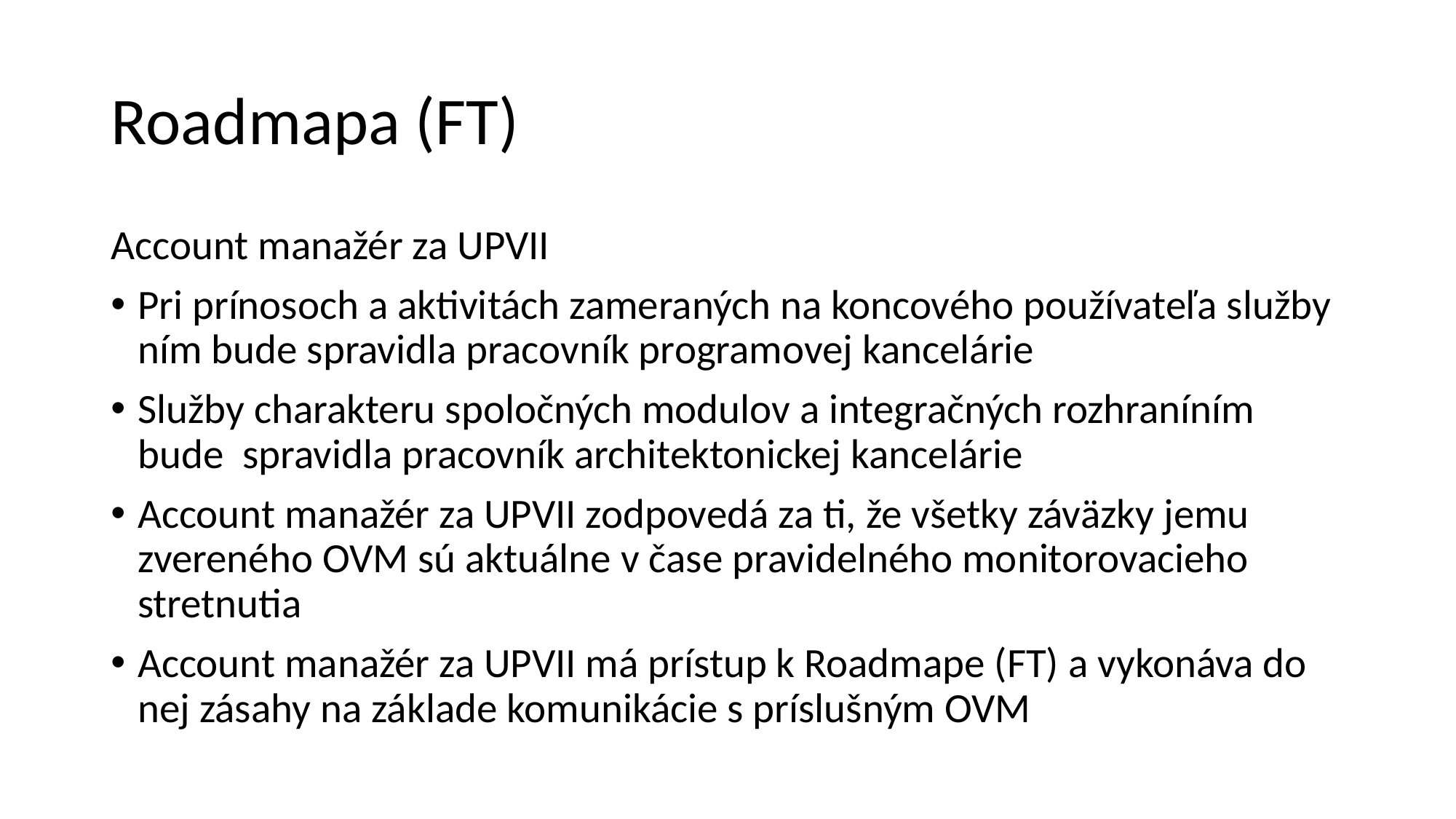

# Roadmapa (FT)
Account manažér za UPVII
Pri prínosoch a aktivitách zameraných na koncového používateľa služby ním bude spravidla pracovník programovej kancelárie
Služby charakteru spoločných modulov a integračných rozhraníním bude  spravidla pracovník architektonickej kancelárie
Account manažér za UPVII zodpovedá za ti, že všetky záväzky jemu zvereného OVM sú aktuálne v čase pravidelného monitorovacieho stretnutia
Account manažér za UPVII má prístup k Roadmape (FT) a vykonáva do nej zásahy na základe komunikácie s príslušným OVM